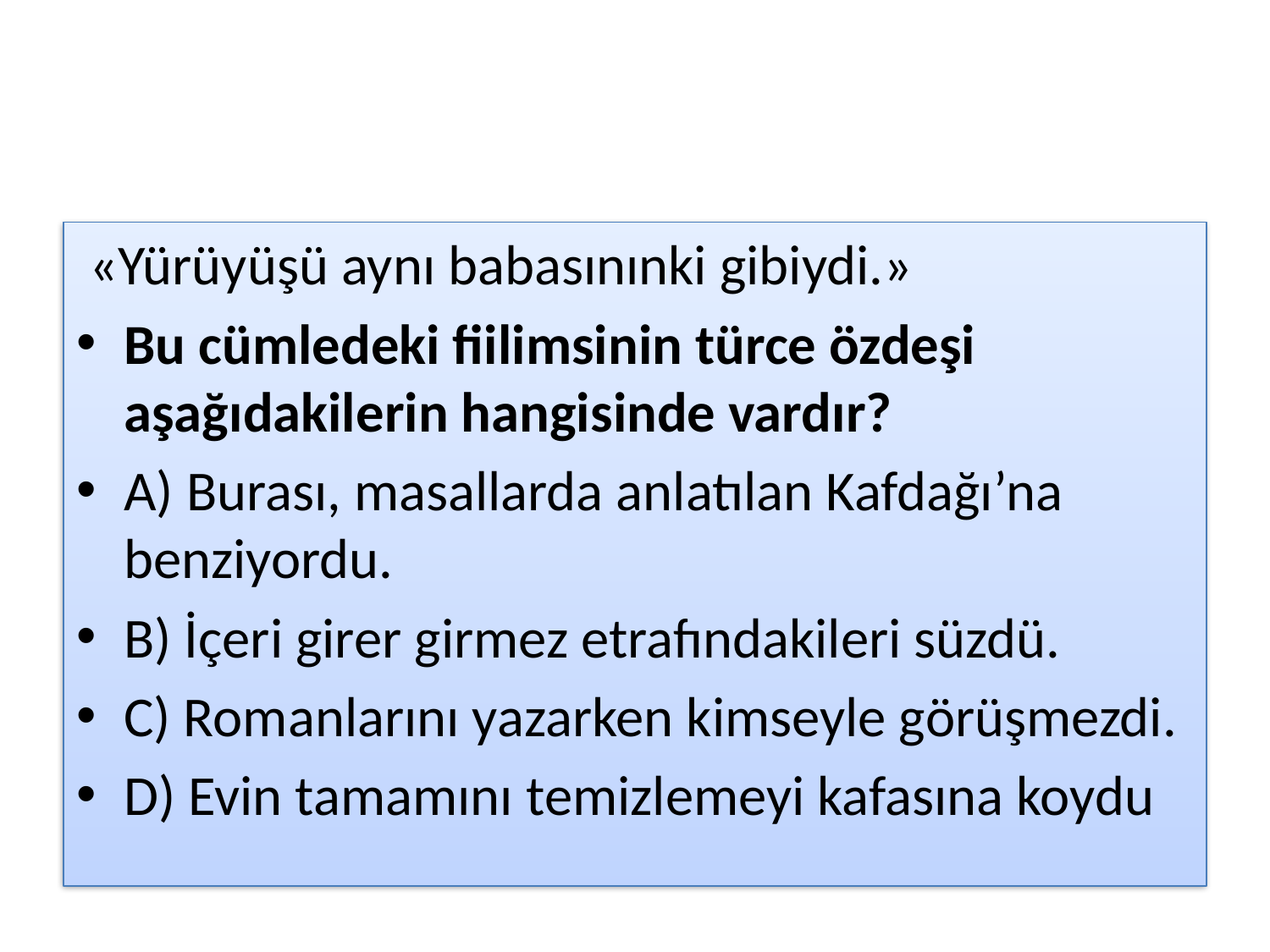

#
 «Yürüyüşü aynı babasınınki gibiydi.»
Bu cümledeki fiilimsinin türce özdeşi aşağıdakilerin hangisinde vardır?
A) Burası, masallarda anlatılan Kafdağı’na benziyordu.
B) İçeri girer girmez etrafındakileri süzdü.
C) Romanlarını yazarken kimseyle görüşmezdi.
D) Evin tamamını temizlemeyi kafasına koydu